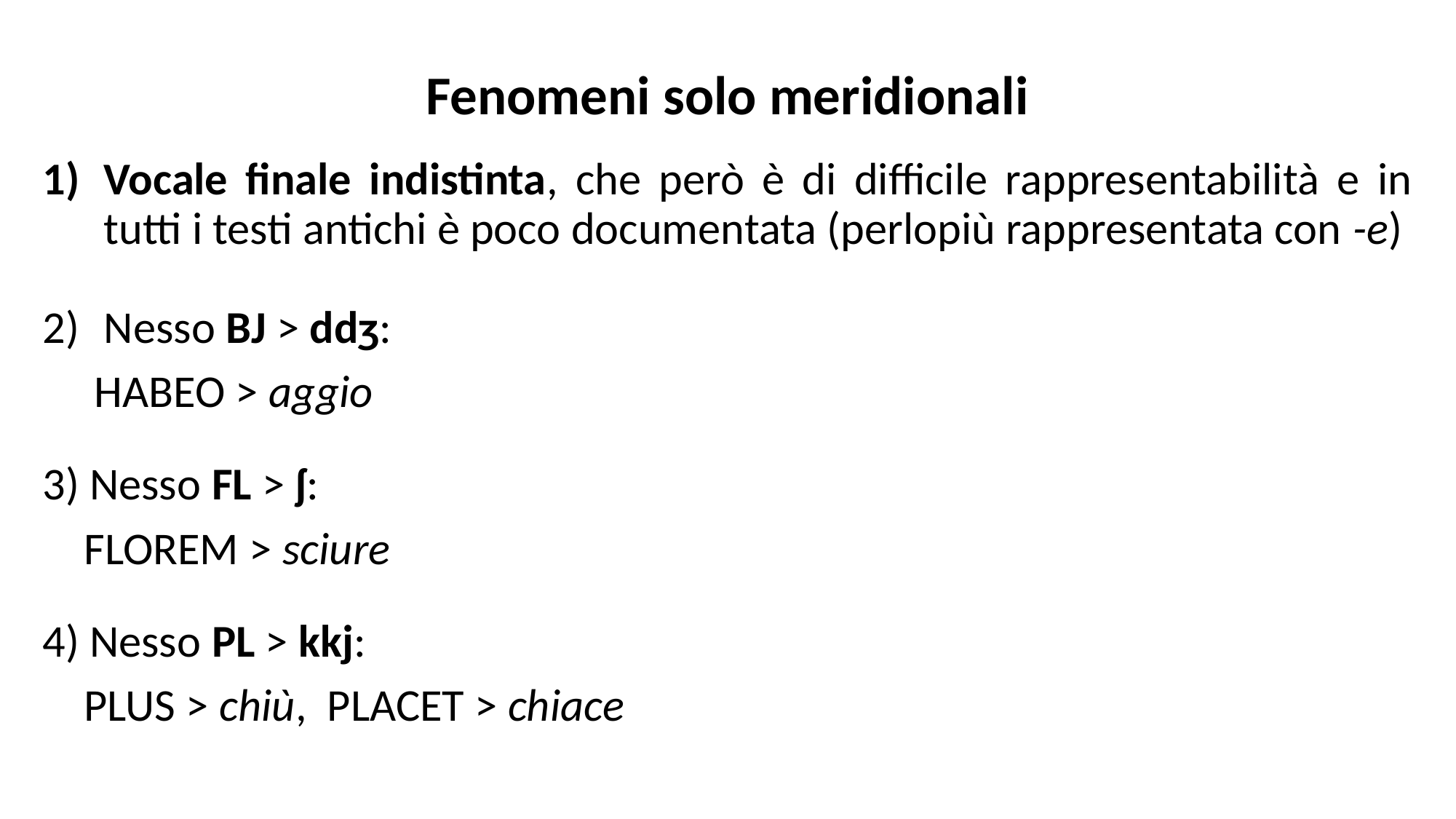

# Fenomeni solo meridionali
Vocale finale indistinta, che però è di difficile rappresentabilità e in tutti i testi antichi è poco documentata (perlopiù rappresentata con -e)

Nesso BJ > ddʒ:
     HABEO > aggio

3) Nesso FL > ʃ:
    FLOREM > sciure

4) Nesso PL > kkj:
    PLUS > chiù,  PLACET > chiace